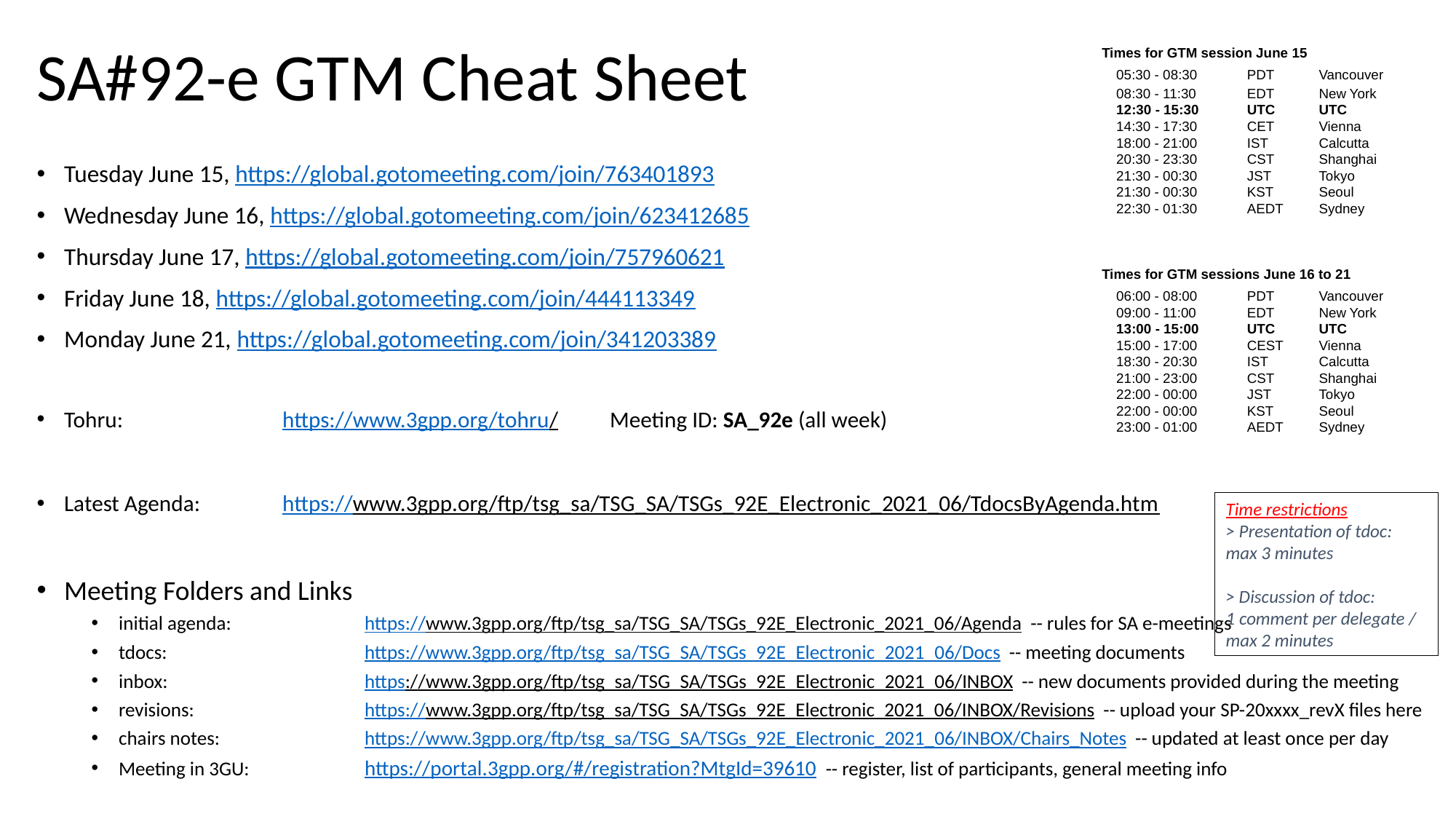

# SA#92-e GTM Cheat Sheet
Times for GTM session June 15
| 05:30 - 08:30 | PDT | Vancouver |
| --- | --- | --- |
| 08:30 - 11:30 | EDT | New York |
| 12:30 - 15:30 | UTC | UTC |
| 14:30 - 17:30 | CET | Vienna |
| 18:00 - 21:00 | IST | Calcutta |
| 20:30 - 23:30 | CST | Shanghai |
| 21:30 - 00:30 | JST | Tokyo |
| 21:30 - 00:30 | KST | Seoul |
| 22:30 - 01:30 | AEDT | Sydney |
Tuesday June 15, https://global.gotomeeting.com/join/763401893
Wednesday June 16, https://global.gotomeeting.com/join/623412685
Thursday June 17, https://global.gotomeeting.com/join/757960621
Friday June 18, https://global.gotomeeting.com/join/444113349
Monday June 21, https://global.gotomeeting.com/join/341203389

Tohru: 		https://www.3gpp.org/tohru/ 	Meeting ID: SA_92e (all week)

Latest Agenda: 	https://www.3gpp.org/ftp/tsg_sa/TSG_SA/TSGs_92E_Electronic_2021_06/TdocsByAgenda.htm

Meeting Folders and Links
initial agenda:  	https://www.3gpp.org/ftp/tsg_sa/TSG_SA/TSGs_92E_Electronic_2021_06/Agenda  -- rules for SA e-meetings
tdocs: 	https://www.3gpp.org/ftp/tsg_sa/TSG_SA/TSGs_92E_Electronic_2021_06/Docs  -- meeting documents
inbox: 	https://www.3gpp.org/ftp/tsg_sa/TSG_SA/TSGs_92E_Electronic_2021_06/INBOX  -- new documents provided during the meeting
revisions:	https://www.3gpp.org/ftp/tsg_sa/TSG_SA/TSGs_92E_Electronic_2021_06/INBOX/Revisions  -- upload your SP-20xxxx_revX files here
chairs notes:	https://www.3gpp.org/ftp/tsg_sa/TSG_SA/TSGs_92E_Electronic_2021_06/INBOX/Chairs_Notes  -- updated at least once per day
Meeting in 3GU:	https://portal.3gpp.org/#/registration?MtgId=39610  -- register, list of participants, general meeting info

Times for GTM sessions June 16 to 21
| 06:00 - 08:00 | PDT | Vancouver |
| --- | --- | --- |
| 09:00 - 11:00 | EDT | New York |
| 13:00 - 15:00 | UTC | UTC |
| 15:00 - 17:00 | CEST | Vienna |
| 18:30 - 20:30 | IST | Calcutta |
| 21:00 - 23:00 | CST | Shanghai |
| 22:00 - 00:00 | JST | Tokyo |
| 22:00 - 00:00 | KST | Seoul |
| 23:00 - 01:00 | AEDT | Sydney |
Time restrictions
> Presentation of tdoc:
max 3 minutes

> Discussion of tdoc:
1 comment per delegate /  max 2 minutes